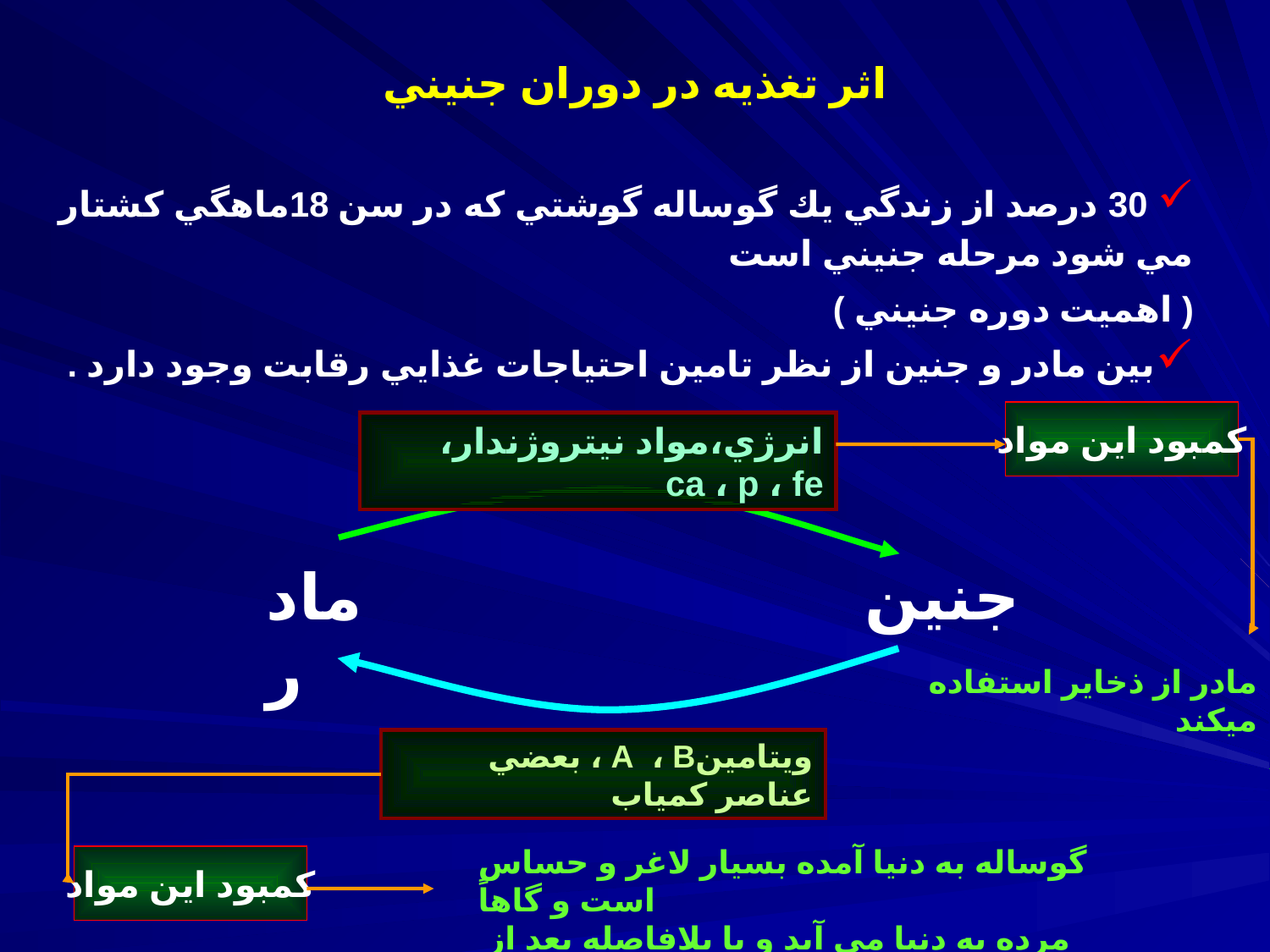

# اثر تغذيه در دوران جنيني
 30 درصد از زندگي يك گوساله گوشتي كه در سن 18ماهگي كشتار مي شود مرحله جنيني است
( اهميت دوره جنيني )
بين مادر و جنين از نظر تامين احتياجات غذايي رقابت وجود دارد .
كمبود اين مواد
انرژي،مواد نيتروژندار، ca ، p ، fe

مادر
جنين

مادر از ذخاير استفاده ميكند
ويتامينA  ، B ، بعضي عناصر كمياب
گوساله به دنيا آمده بسيار لاغر و حساس است و گاهاً
 مرده به دنيا مي آيد و يا بلافاصله بعد از تولد مي ميرد
كمبود اين مواد